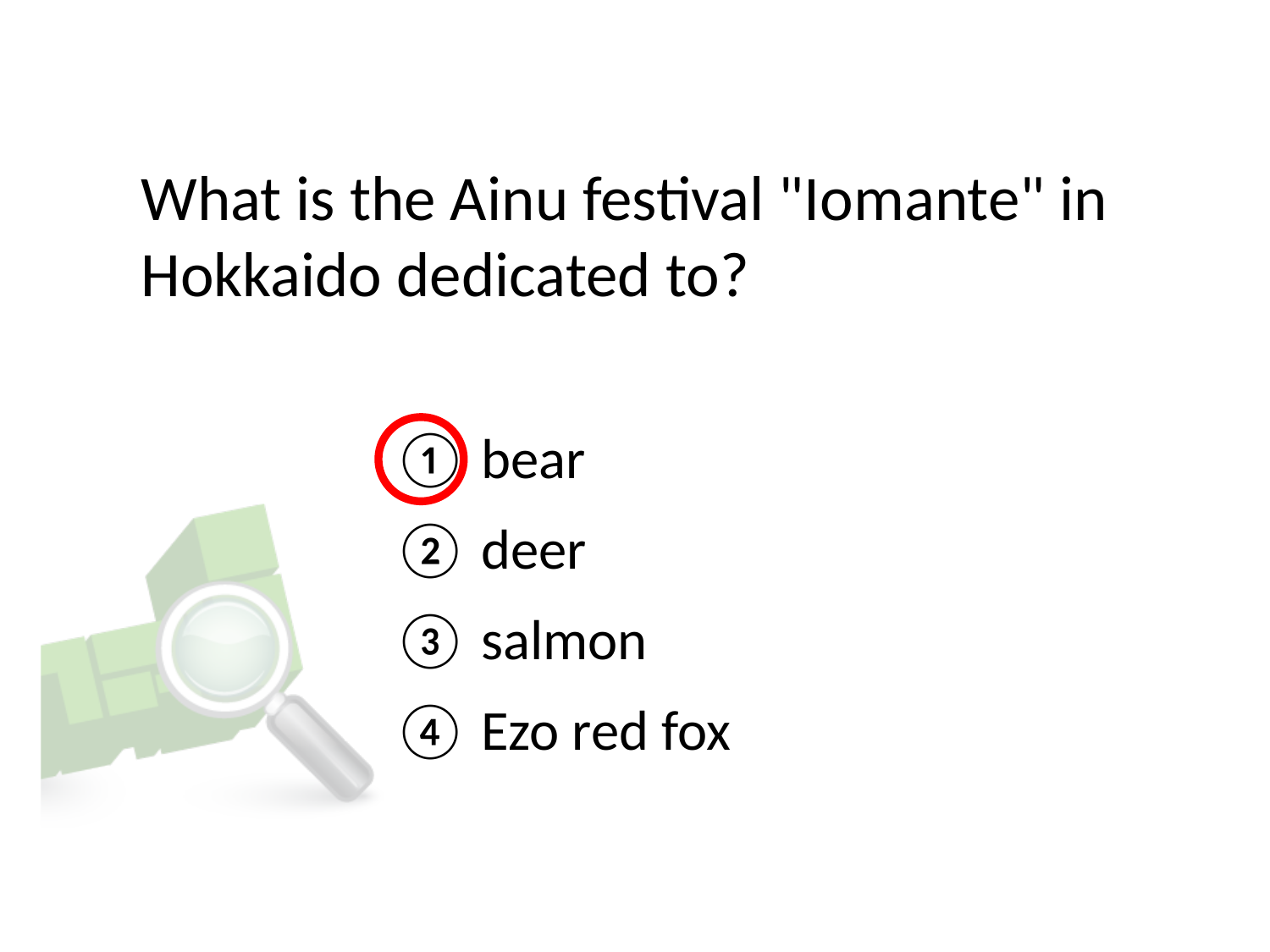

# What is the Ainu festival "Iomante" in Hokkaido dedicated to?
① bear
② deer
③ salmon
④ Ezo red fox